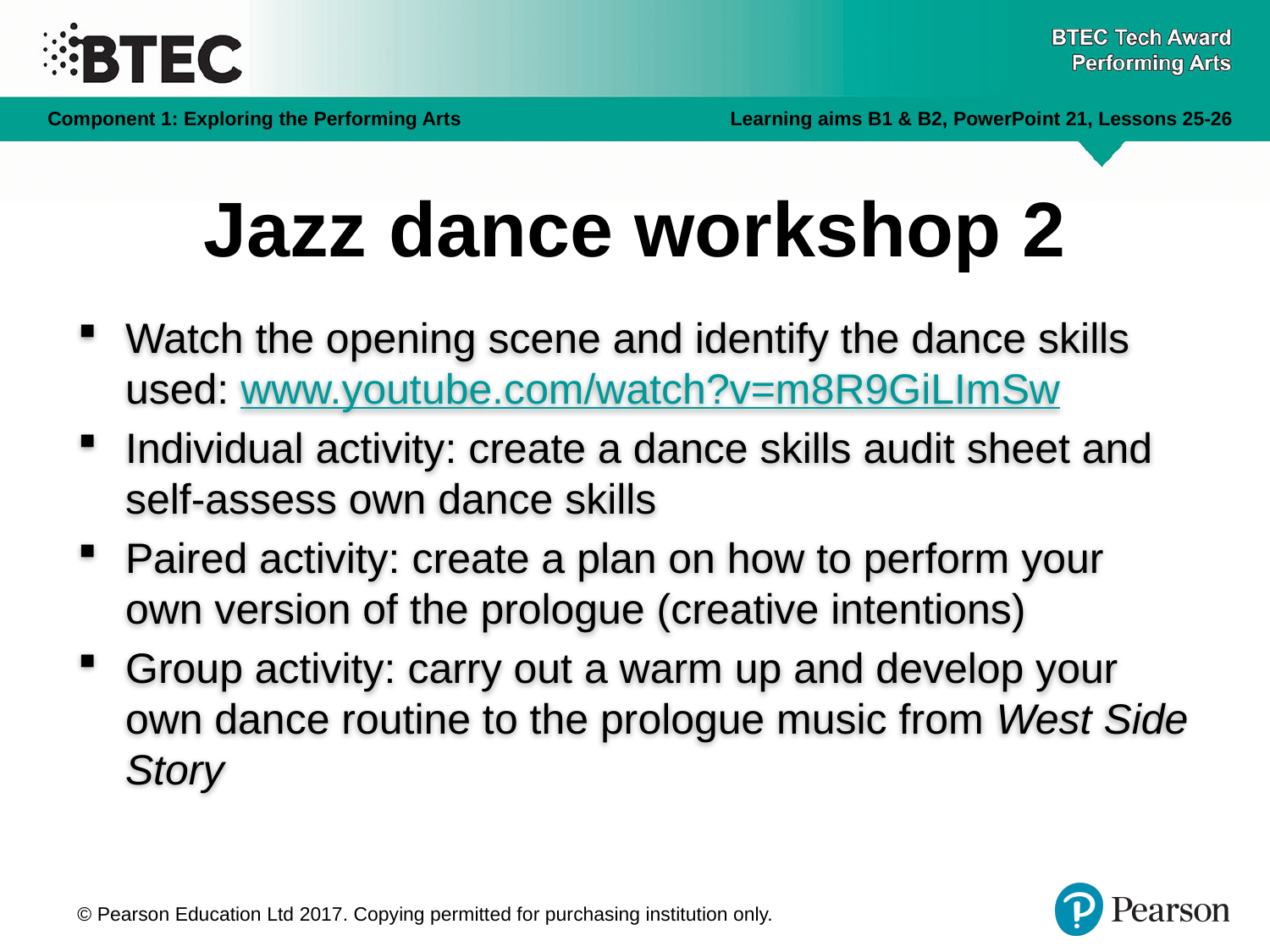

# Jazz dance workshop 2
Watch the opening scene and identify the dance skills used: www.youtube.com/watch?v=m8R9GiLImSw
Individual activity: create a dance skills audit sheet and self-assess own dance skills
Paired activity: create a plan on how to perform your own version of the prologue (creative intentions)
Group activity: carry out a warm up and develop your own dance routine to the prologue music from West Side Story
© Pearson Education Ltd 2017. Copying permitted for purchasing institution only.